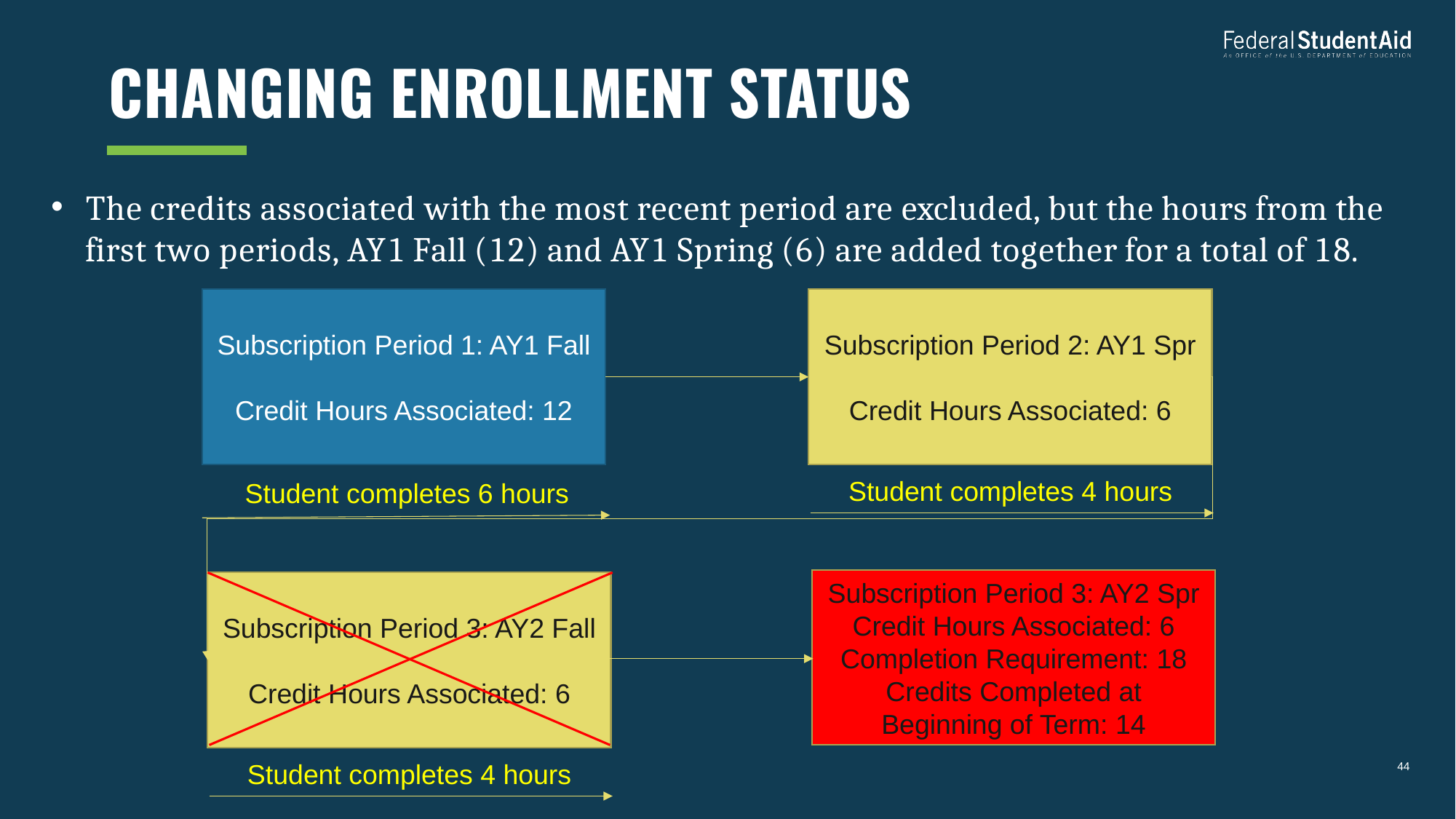

# Changing enrollment status
The credits associated with the most recent period are excluded, but the hours from the first two periods, AY1 Fall (12) and AY1 Spring (6) are added together for a total of 18.
Subscription Period 1: AY1 Fall

Credit Hours Associated: 12
Subscription Period 2: AY1 Spr

Credit Hours Associated: 6
Student completes 4 hours
Student completes 6 hours
Subscription Period 3: AY2 Spr
Credit Hours Associated: 6
Completion Requirement: 18
Credits Completed at Beginning of Term: 14
Subscription Period 3: AY2 Fall

Credit Hours Associated: 6
Student completes 4 hours
44